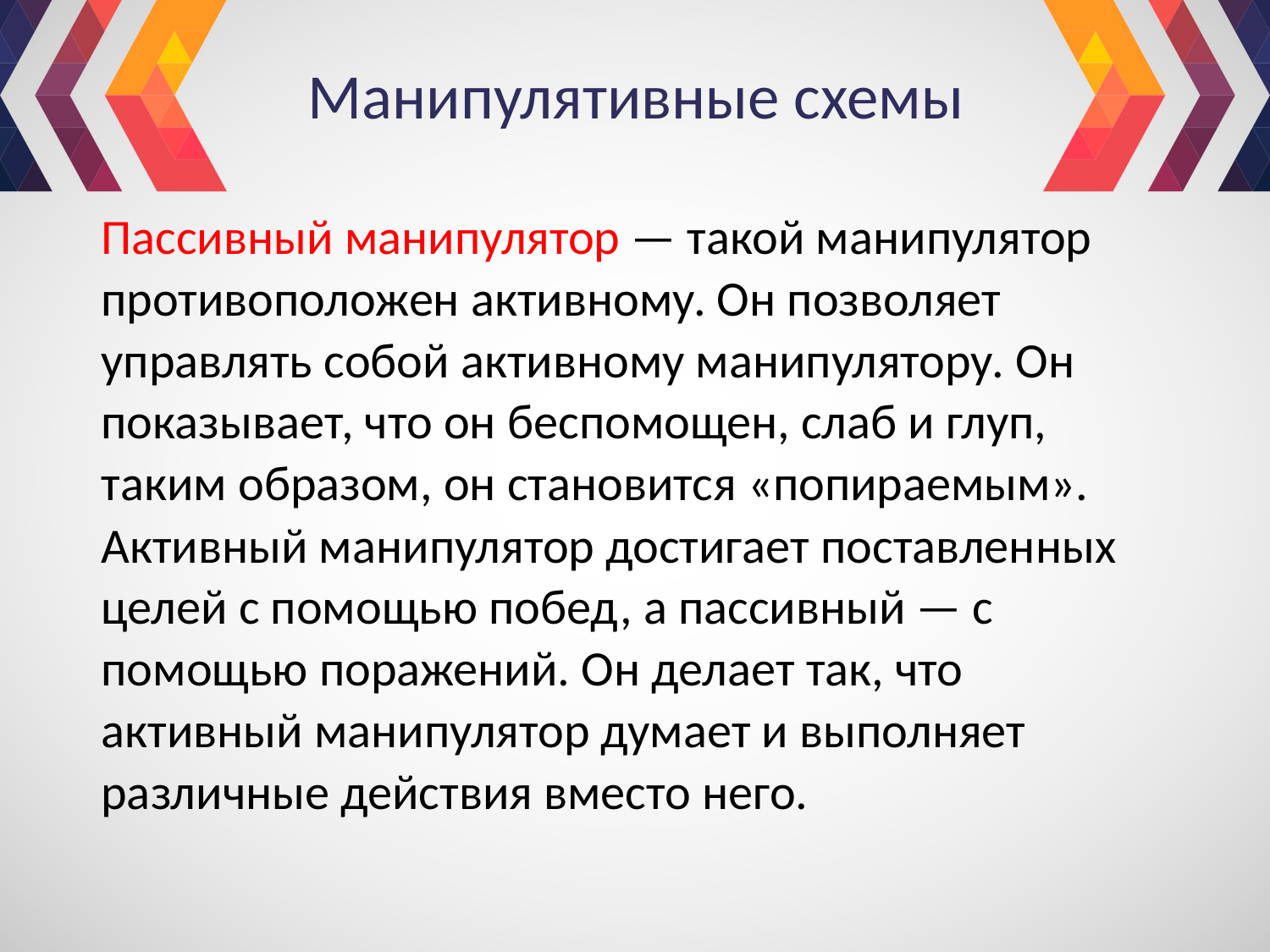

# Манипулятивные схемы
Пассивный манипулятор — такой манипулятор противоположен активному. Он позволяет управлять собой активному манипулятору. Он показывает, что он беспомощен, слаб и глуп, таким образом, он становится «попираемым». Активный манипулятор достигает поставленных целей с помощью побед, а пассивный — с помощью поражений. Он делает так, что активный манипулятор думает и выполняет различные действия вместо него.